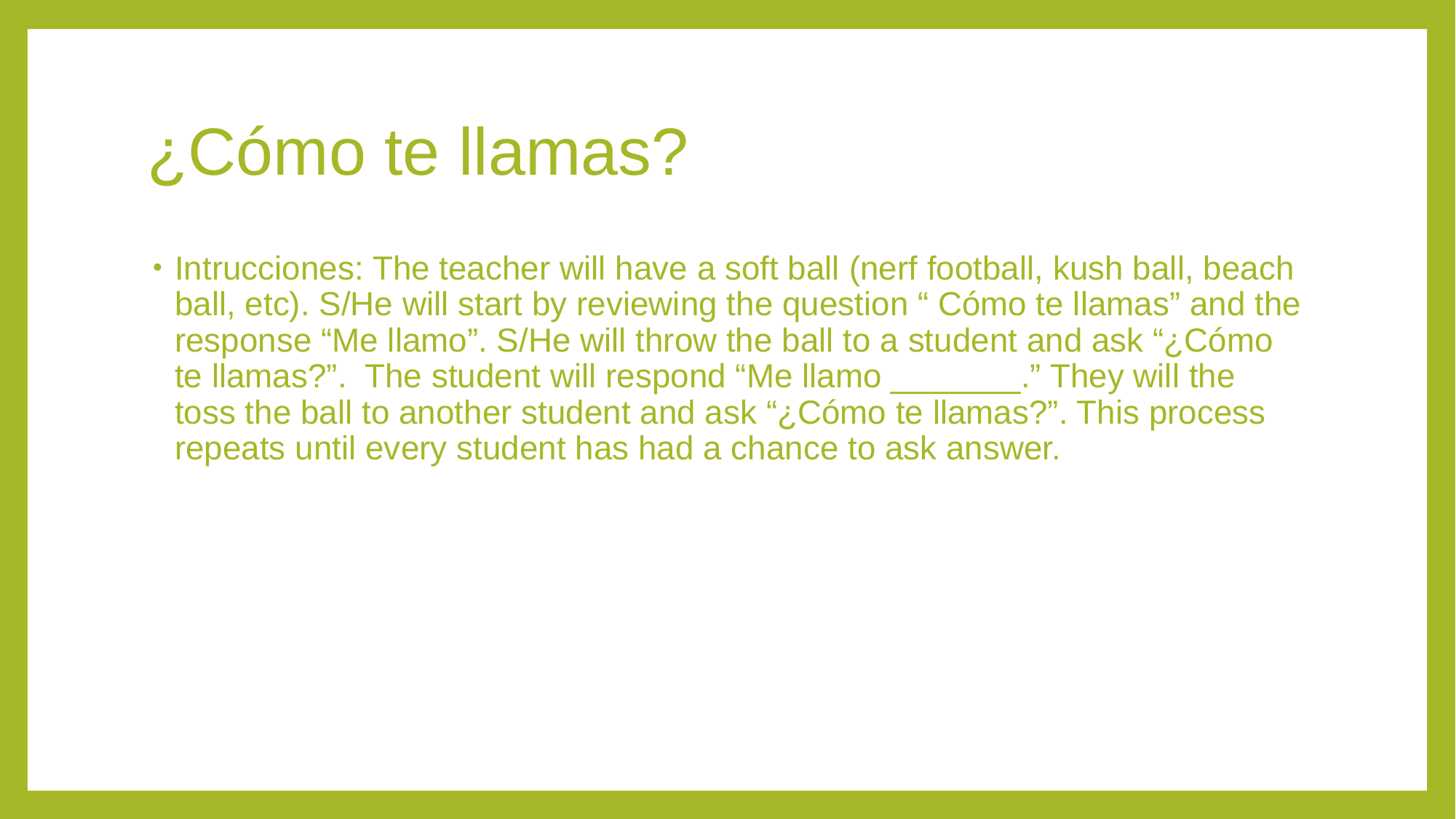

# ¿Cómo te llamas?
Intrucciones: The teacher will have a soft ball (nerf football, kush ball, beach ball, etc). S/He will start by reviewing the question “ Cómo te llamas” and the response “Me llamo”. S/He will throw the ball to a student and ask “¿Cómo te llamas?”.  The student will respond “Me llamo _______.” They will the toss the ball to another student and ask “¿Cómo te llamas?”. This process repeats until every student has had a chance to ask answer.